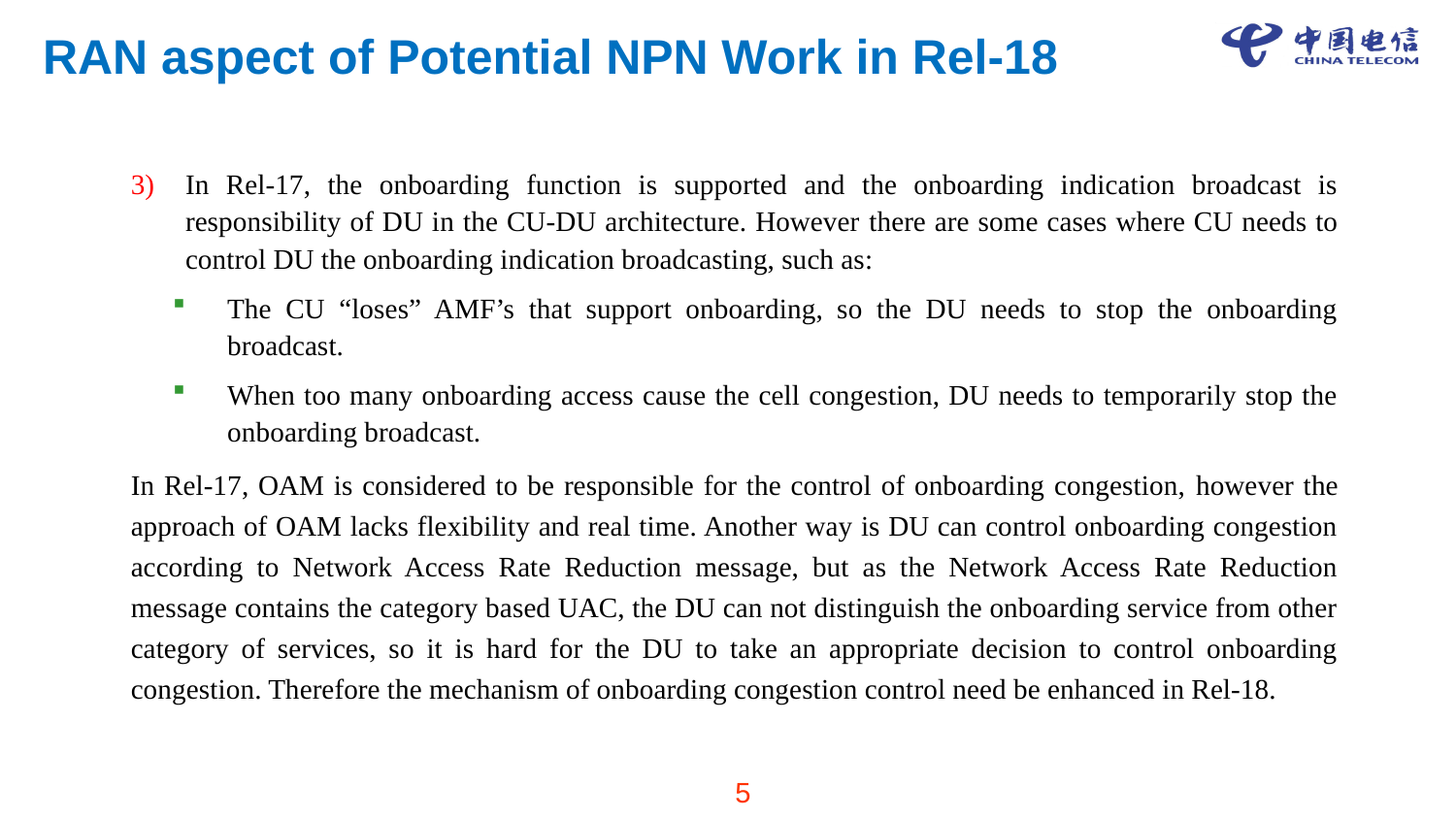

# RAN aspect of Potential NPN Work in Rel-18

In Rel-17, the onboarding function is supported and the onboarding indication broadcast is responsibility of DU in the CU-DU architecture. However there are some cases where CU needs to control DU the onboarding indication broadcasting, such as:
The CU “loses” AMF’s that support onboarding, so the DU needs to stop the onboarding broadcast.
When too many onboarding access cause the cell congestion, DU needs to temporarily stop the onboarding broadcast.
In Rel-17, OAM is considered to be responsible for the control of onboarding congestion, however the approach of OAM lacks flexibility and real time. Another way is DU can control onboarding congestion according to Network Access Rate Reduction message, but as the Network Access Rate Reduction message contains the category based UAC, the DU can not distinguish the onboarding service from other category of services, so it is hard for the DU to take an appropriate decision to control onboarding congestion. Therefore the mechanism of onboarding congestion control need be enhanced in Rel-18.
5